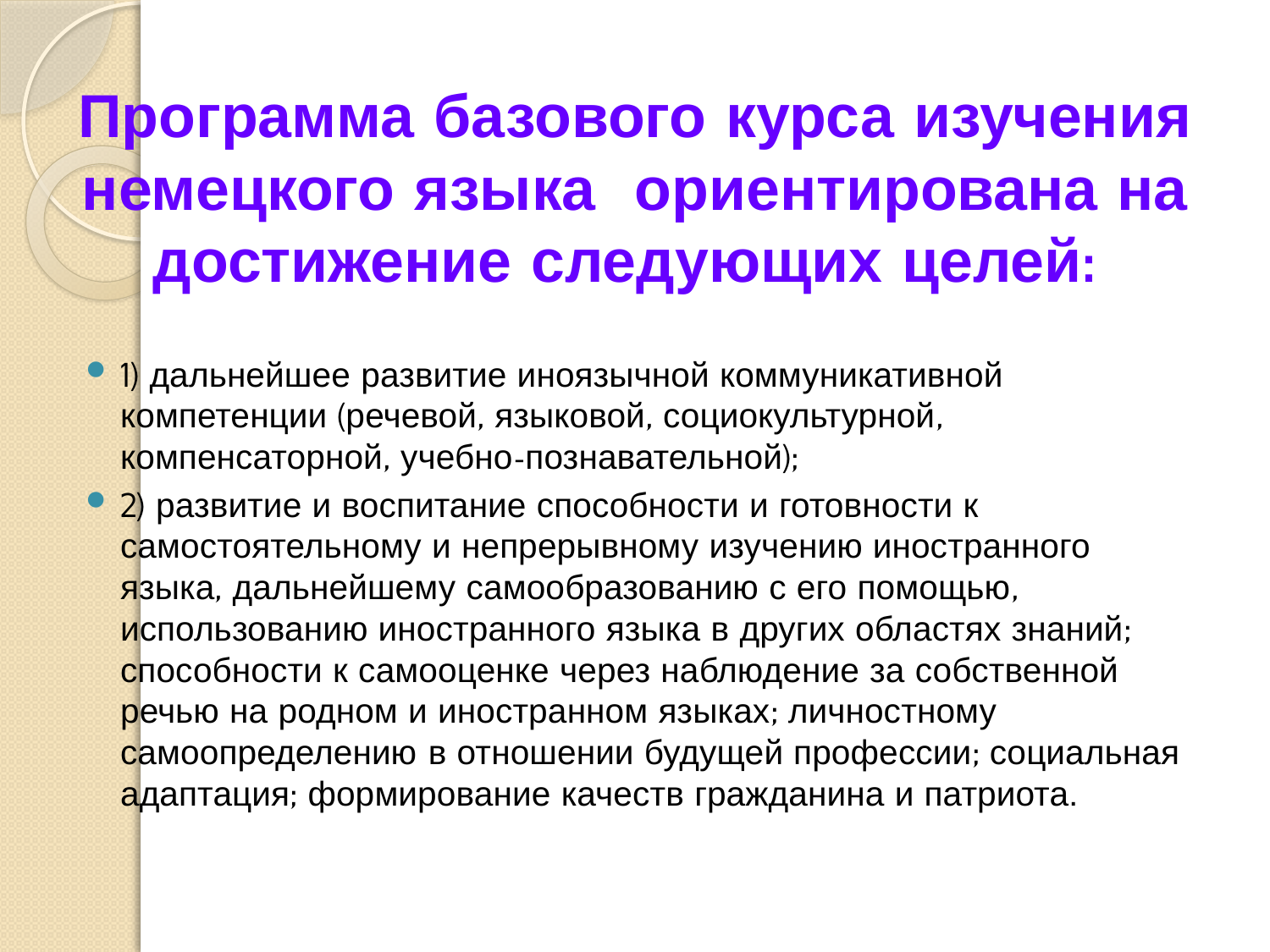

# Программа базового курса изучения немецкого языка  ориентирована на достижение следующих целей:
1) дальнейшее развитие иноязычной коммуникативной компетенции (речевой, языковой, социокультурной, компенсаторной, учебно-познавательной);
2) развитие и воспитание способности и готовности к самостоятельному и непрерывному изучению иностранного языка, дальнейшему самообразованию с его помощью, использованию иностранного языка в других областях знаний; способности к самооценке через наблюдение за собственной речью на родном и иностранном языках; личностному самоопределению в отношении будущей профессии; социальная адаптация; формирование качеств гражданина и патриота.